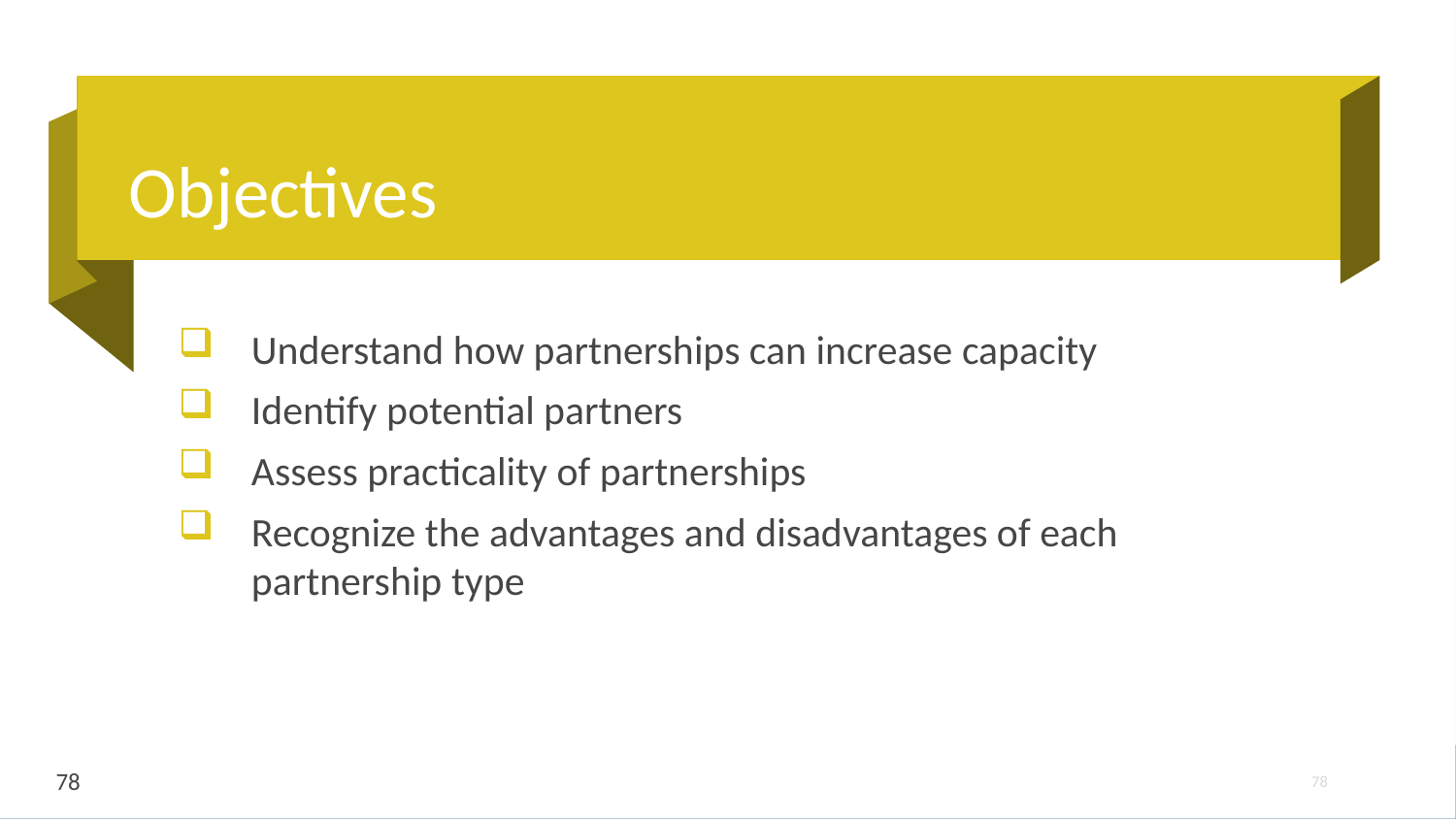

# Objectives

Understand how partnerships can increase capacity
Identify potential partners
Assess practicality of partnerships
Recognize the advantages and disadvantages of each partnership type
78
78